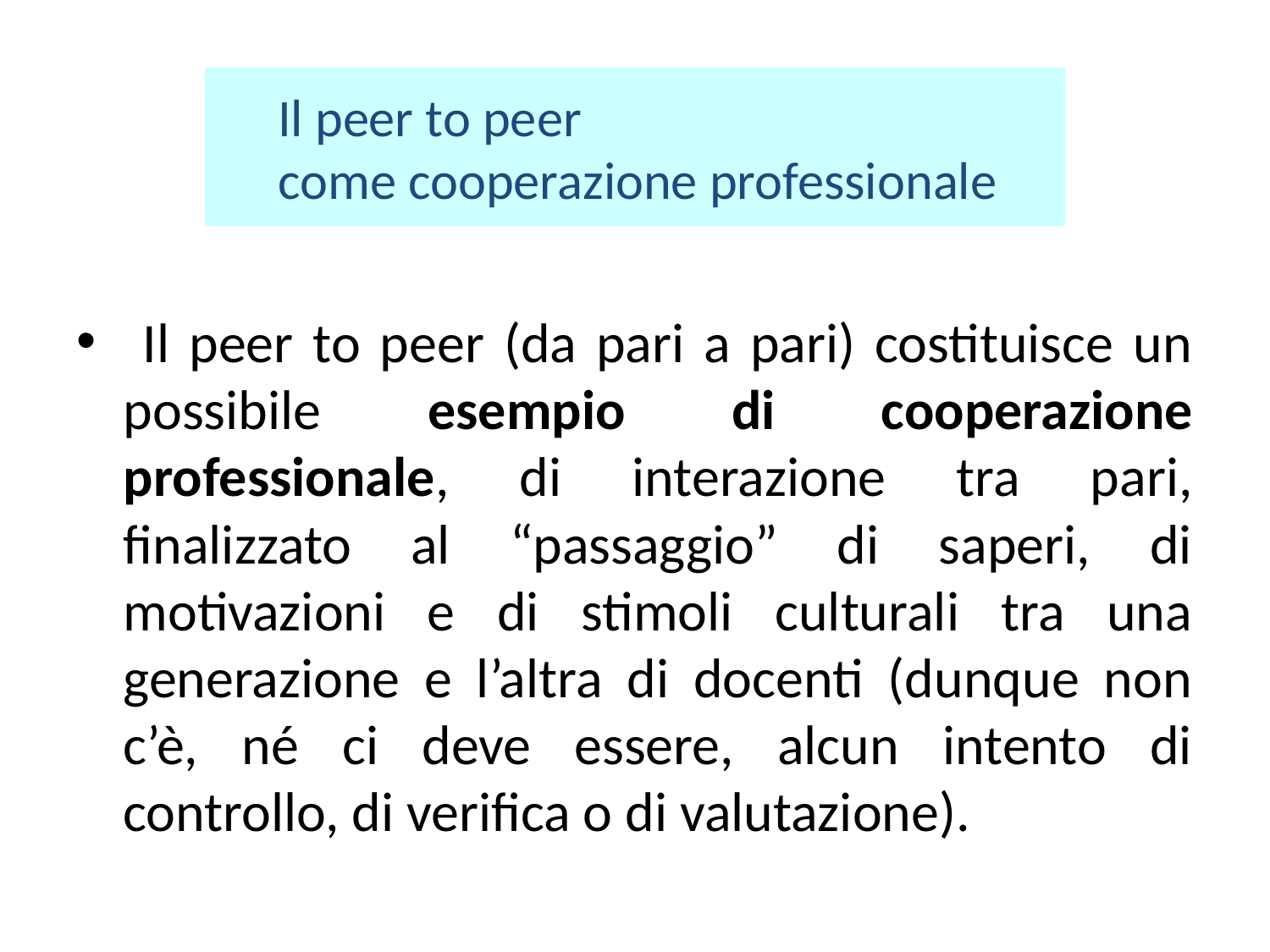

Il peer to peer
     come cooperazione professionale

 Il peer to peer (da pari a pari) costituisce un possibile esempio di cooperazione professionale, di interazione tra pari, finalizzato al “passaggio” di saperi, di motivazioni e di stimoli culturali tra una generazione e l’altra di docenti (dunque non c’è, né ci deve essere, alcun intento di controllo, di verifica o di valutazione).